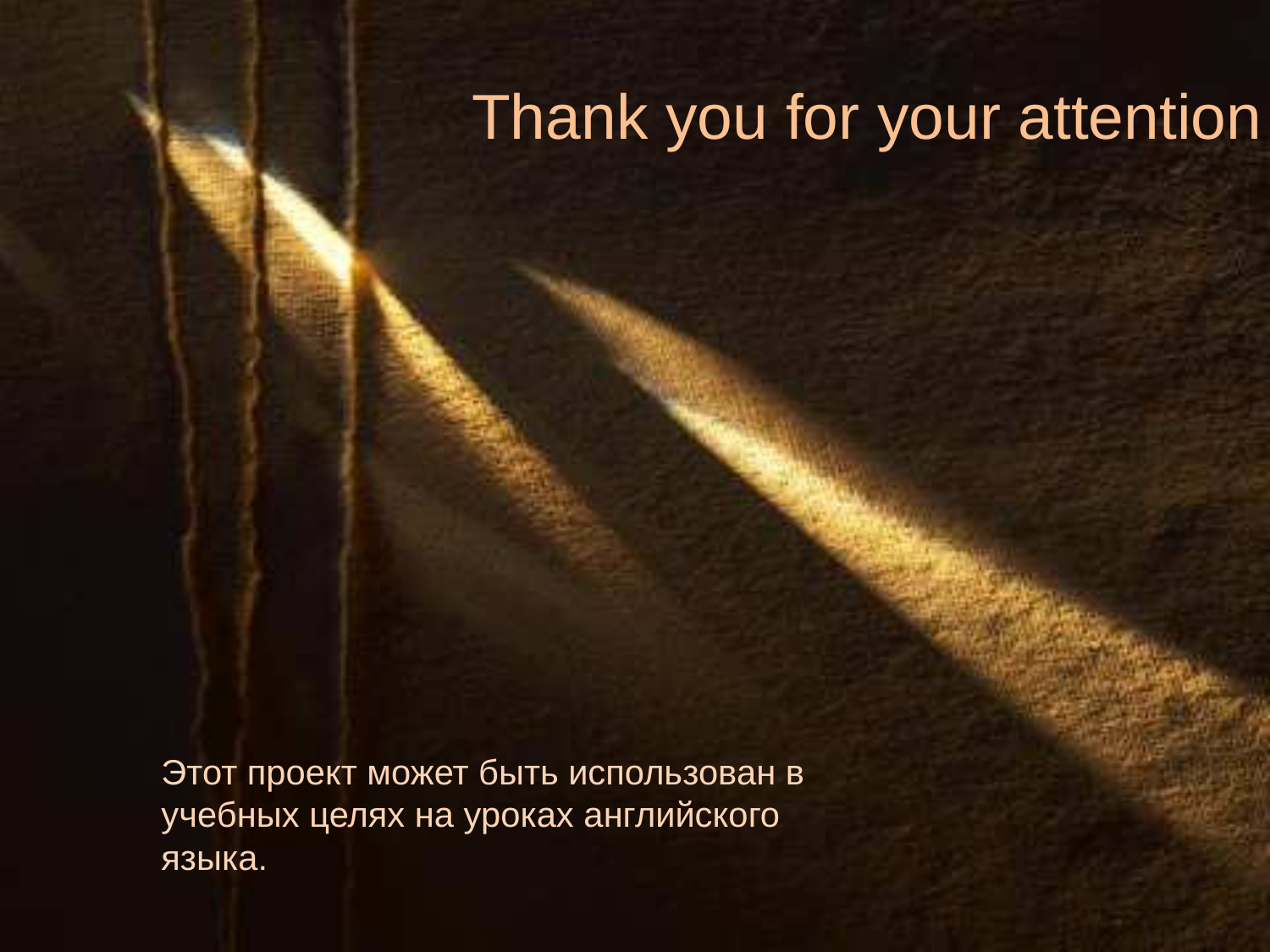

Thank you for your attention
Этот проект может быть использован в учебных целях на уроках английского языка.